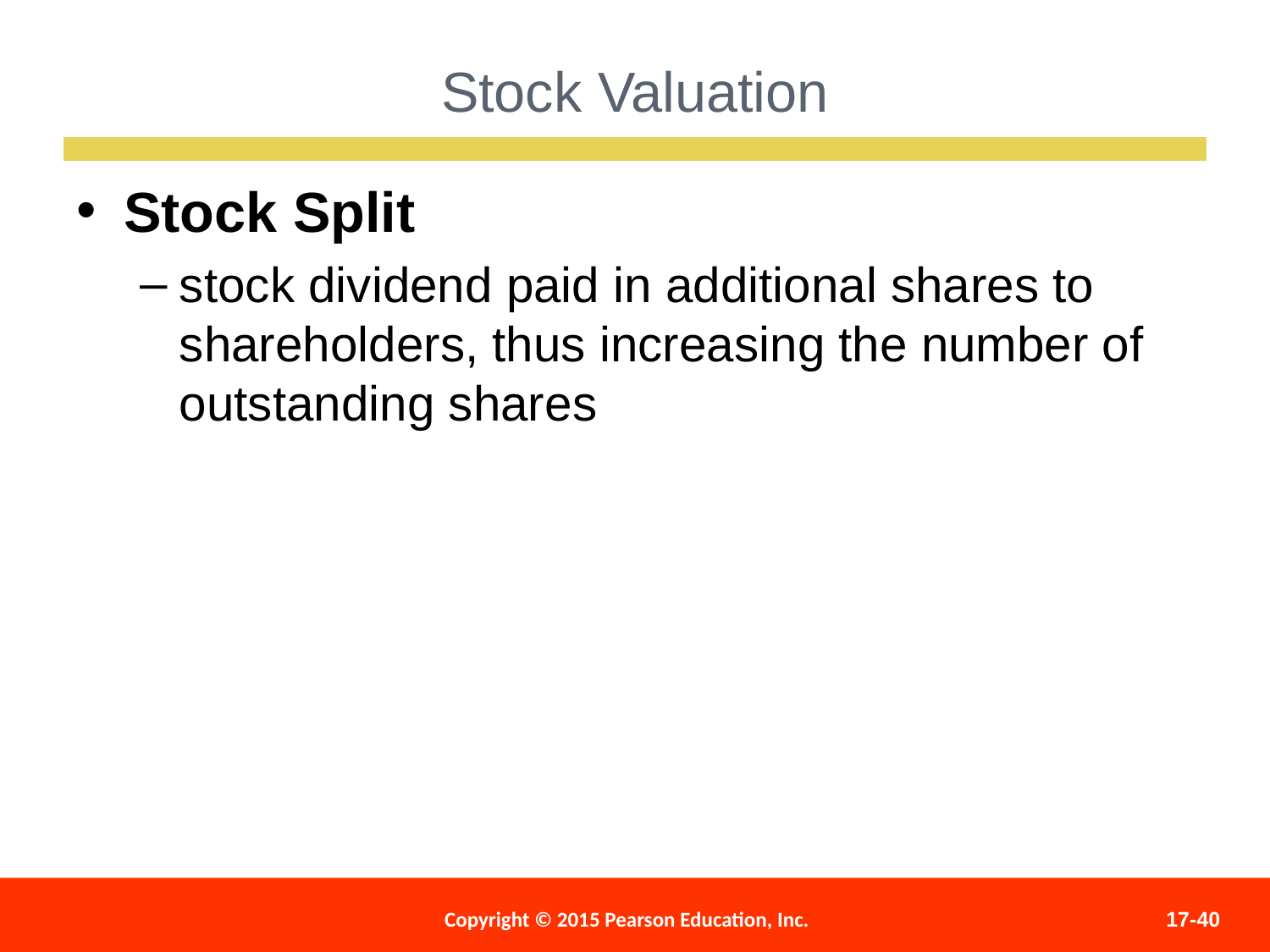

Stock Valuation
Stock Split
stock dividend paid in additional shares to shareholders, thus increasing the number of outstanding shares